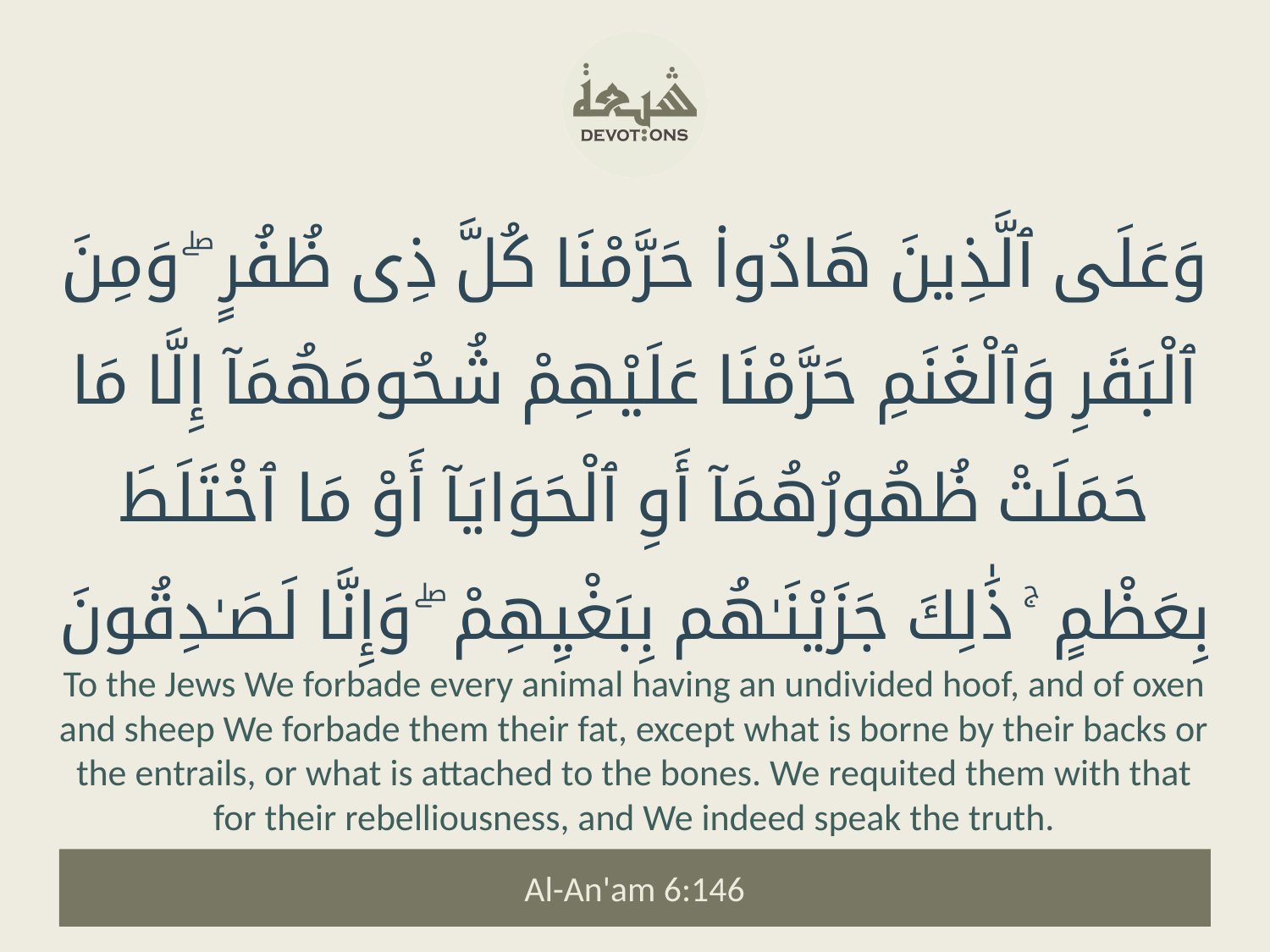

وَعَلَى ٱلَّذِينَ هَادُوا۟ حَرَّمْنَا كُلَّ ذِى ظُفُرٍ ۖ وَمِنَ ٱلْبَقَرِ وَٱلْغَنَمِ حَرَّمْنَا عَلَيْهِمْ شُحُومَهُمَآ إِلَّا مَا حَمَلَتْ ظُهُورُهُمَآ أَوِ ٱلْحَوَايَآ أَوْ مَا ٱخْتَلَطَ بِعَظْمٍ ۚ ذَٰلِكَ جَزَيْنَـٰهُم بِبَغْيِهِمْ ۖ وَإِنَّا لَصَـٰدِقُونَ
To the Jews We forbade every animal having an undivided hoof, and of oxen and sheep We forbade them their fat, except what is borne by their backs or the entrails, or what is attached to the bones. We requited them with that for their rebelliousness, and We indeed speak the truth.
Al-An'am 6:146